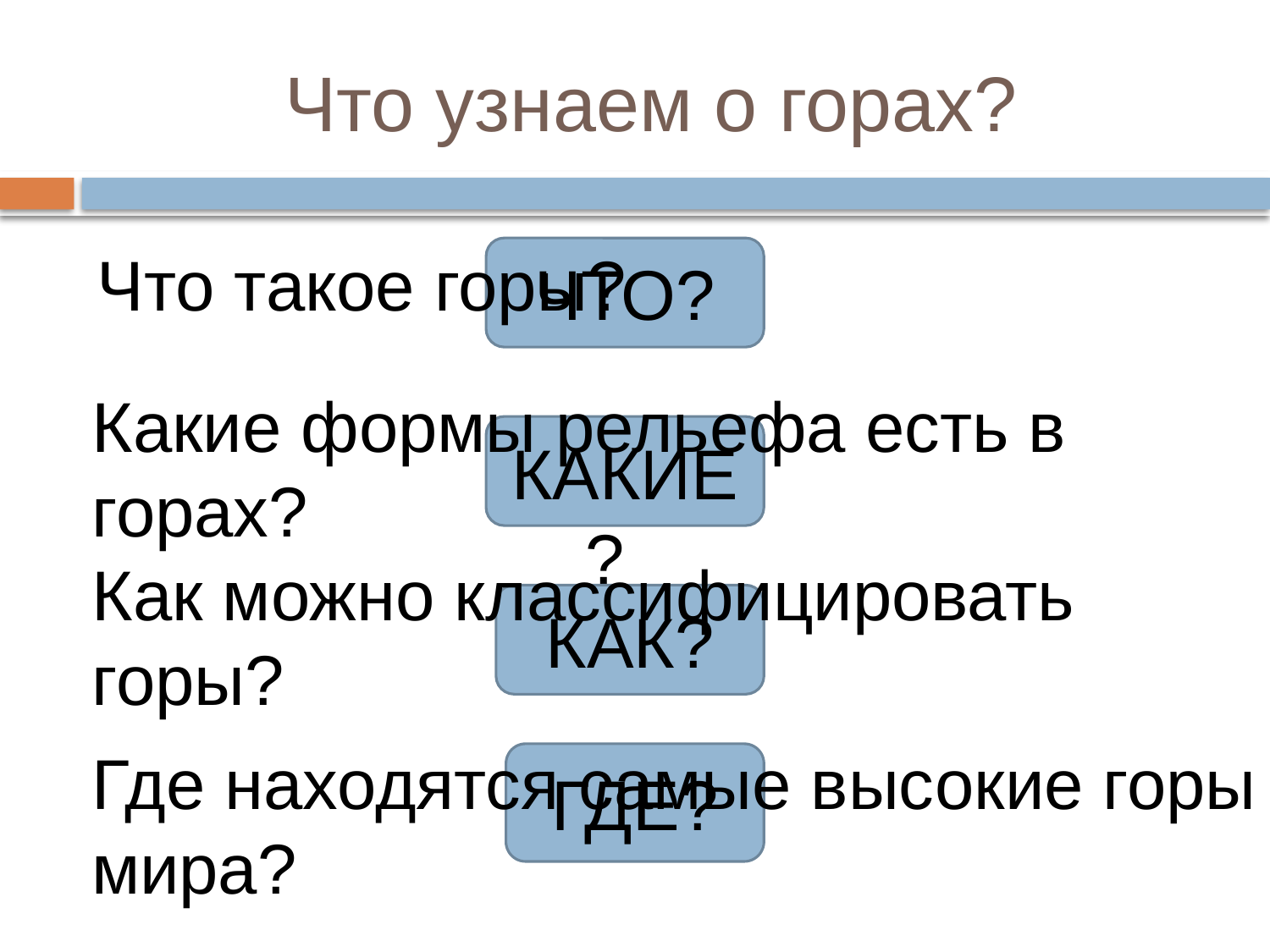

# Что узнаем о горах?

Что такое горы?
ЧТО?
Какие формы рельефа есть в горах?

КАКИЕ? :
Как можно классифицировать горы?
КАК?
ГДЕ?
 Где находятся самые высокие горы  мира?